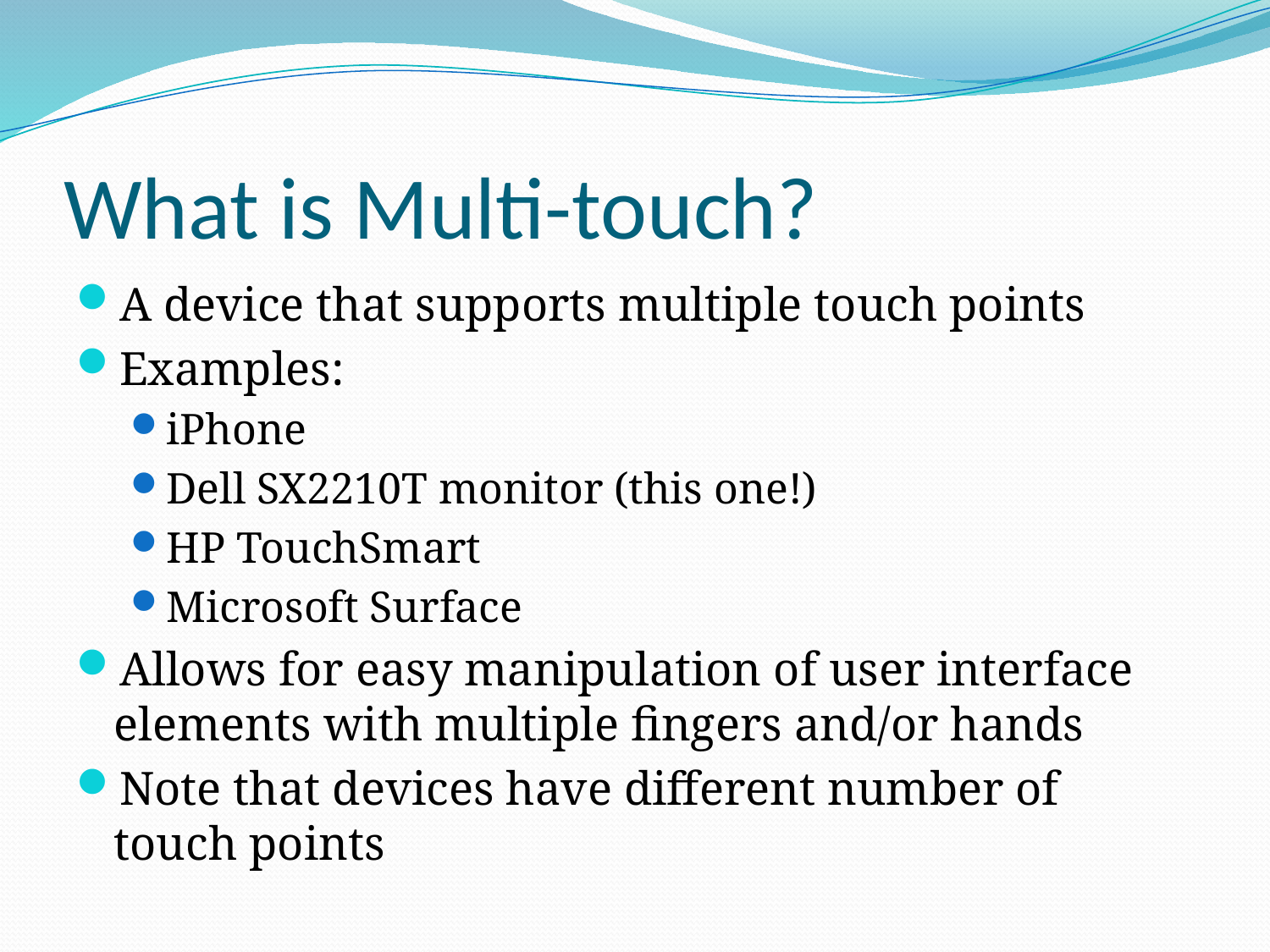

# What is Multi-touch?
A device that supports multiple touch points
Examples:
iPhone
Dell SX2210T monitor (this one!)
HP TouchSmart
Microsoft Surface
Allows for easy manipulation of user interface elements with multiple fingers and/or hands
Note that devices have different number of touch points